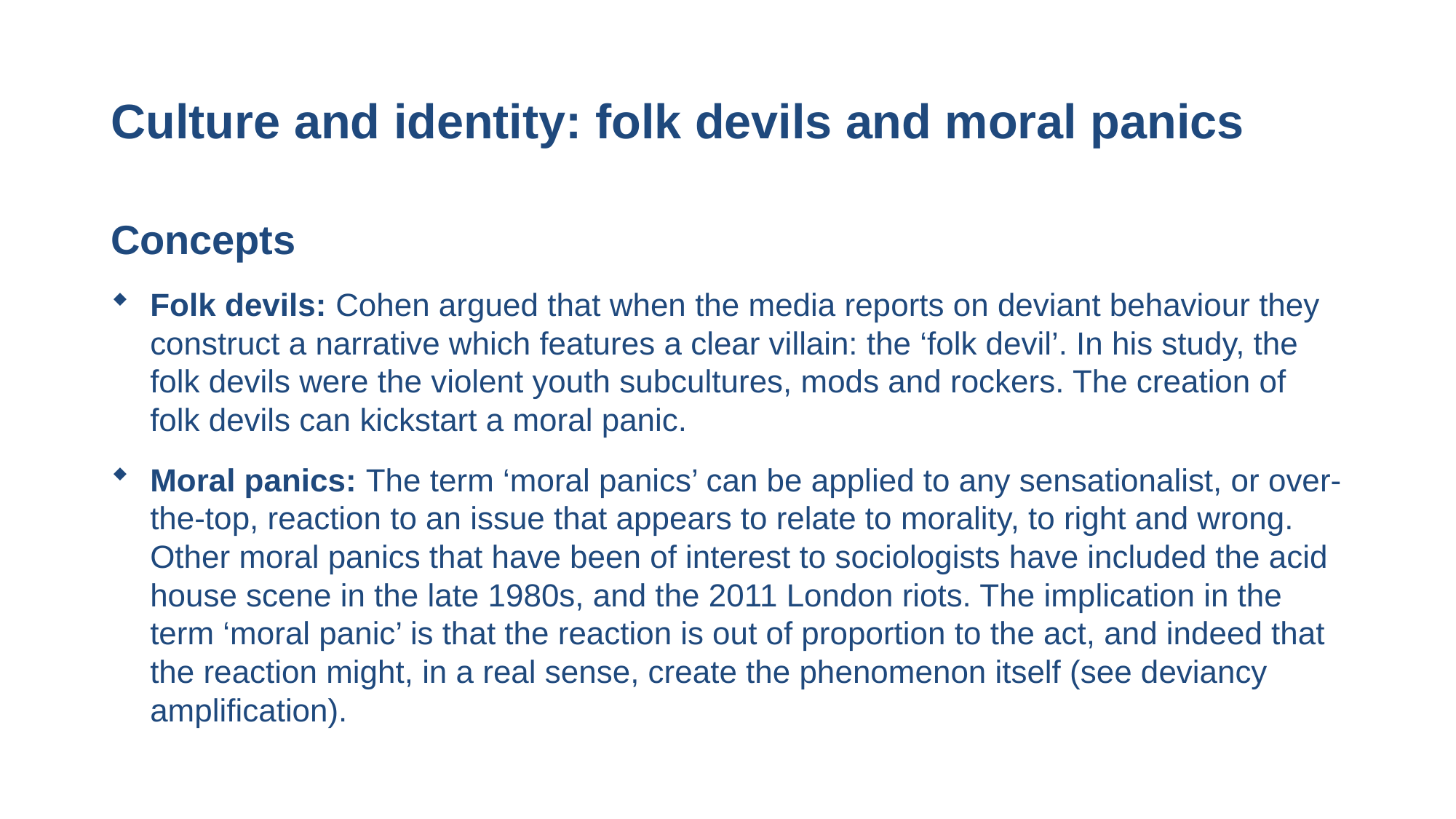

# Culture and identity: folk devils and moral panics
Concepts
Folk devils: Cohen argued that when the media reports on deviant behaviour they construct a narrative which features a clear villain: the ‘folk devil’. In his study, the folk devils were the violent youth subcultures, mods and rockers. The creation of folk devils can kickstart a moral panic.
Moral panics: The term ‘moral panics’ can be applied to any sensationalist, or over-the-top, reaction to an issue that appears to relate to morality, to right and wrong. Other moral panics that have been of interest to sociologists have included the acid house scene in the late 1980s, and the 2011 London riots. The implication in the term ‘moral panic’ is that the reaction is out of proportion to the act, and indeed that the reaction might, in a real sense, create the phenomenon itself (see deviancy amplification).